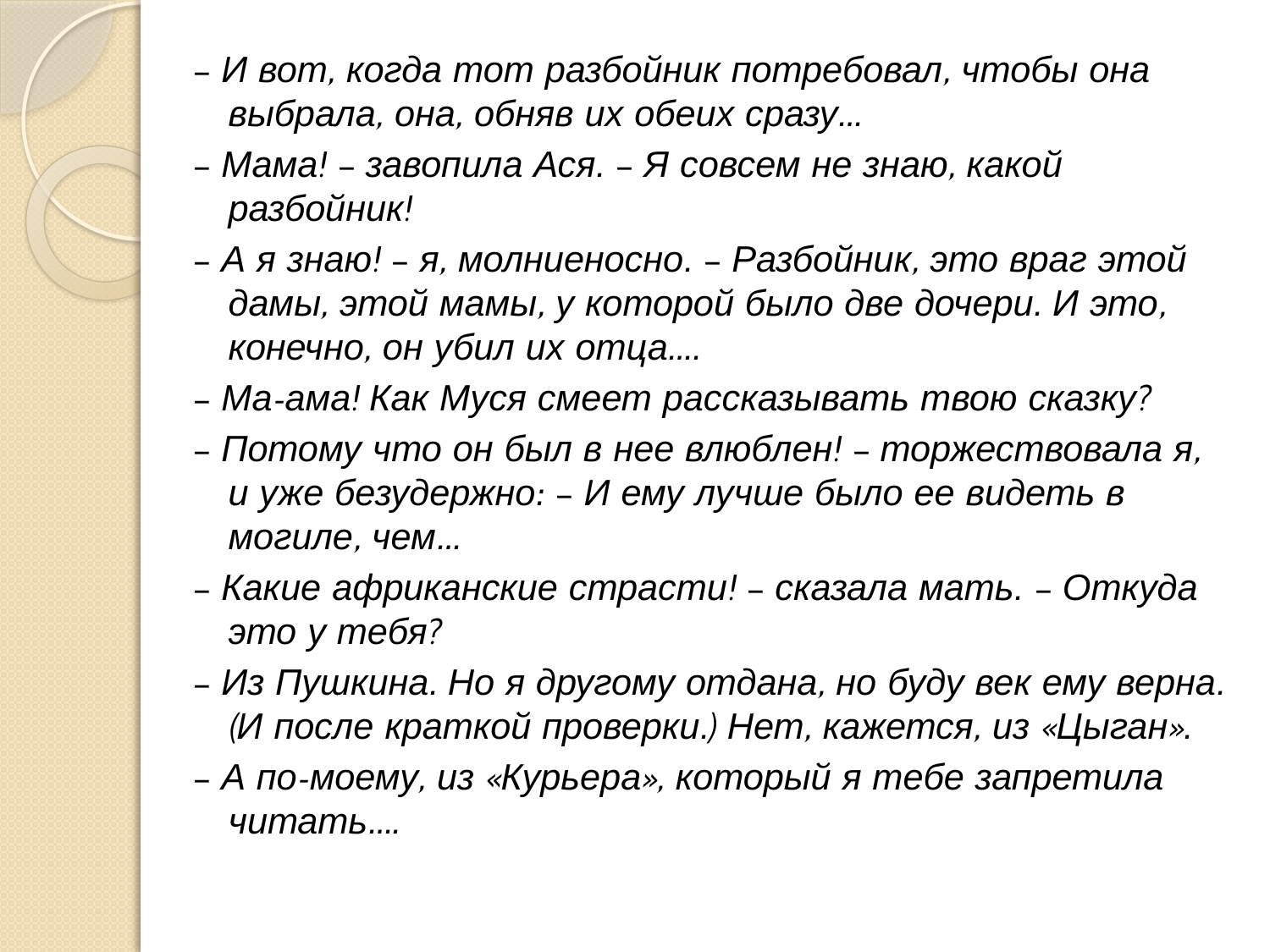

– И вот, когда тот разбойник потребовал, чтобы она выбрала, она, обняв их обеих сразу…
– Мама! – завопила Ася. – Я совсем не знаю, какой разбойник!
– А я знаю! – я, молниеносно. – Разбойник, это враг этой дамы, этой мамы, у которой было две дочери. И это, конечно, он убил их отца….
– Ма-ама! Как Муся смеет рассказывать твою сказку?
– Потому что он был в нее влюблен! – торжествовала я, и уже безудержно: – И ему лучше было ее видеть в могиле, чем…
– Какие африканские страсти! – сказала мать. – Откуда это у тебя?
– Из Пушкина. Но я другому отдана, но буду век ему верна. (И после краткой проверки.) Нет, кажется, из «Цыган».
– А по-моему, из «Курьера», который я тебе запретила читать….